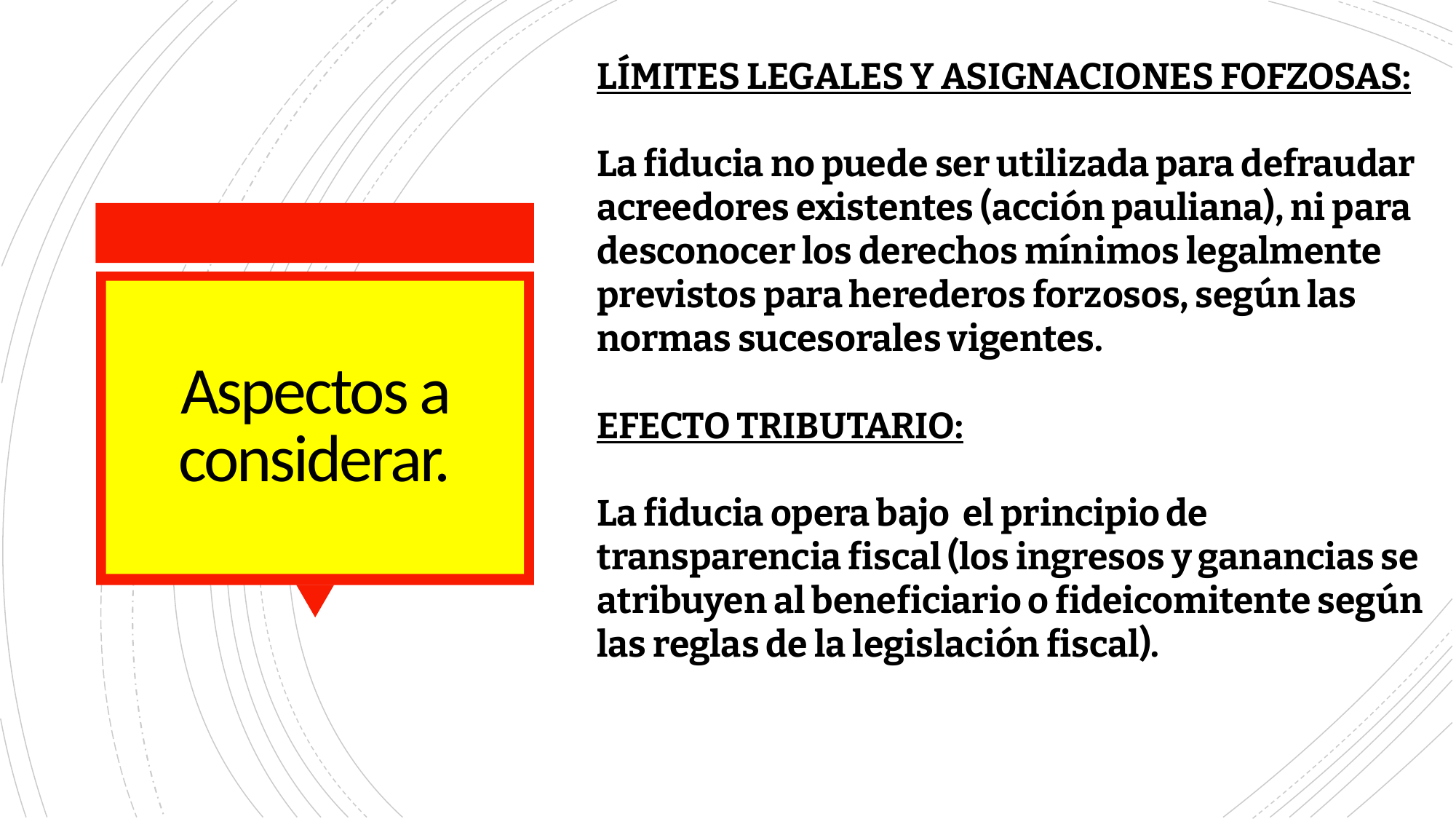

LÍMITES LEGALES Y ASIGNACIONES FOFZOSAS:

La fiducia no puede ser utilizada para defraudar acreedores existentes (acción pauliana), ni para desconocer los derechos mínimos legalmente previstos para herederos forzosos, según las normas sucesorales vigentes.

EFECTO TRIBUTARIO:

La fiducia opera bajo  el principio de transparencia fiscal (los ingresos y ganancias se atribuyen al beneficiario o fideicomitente según las reglas de la legislación fiscal).

# Aspectos a considerar.